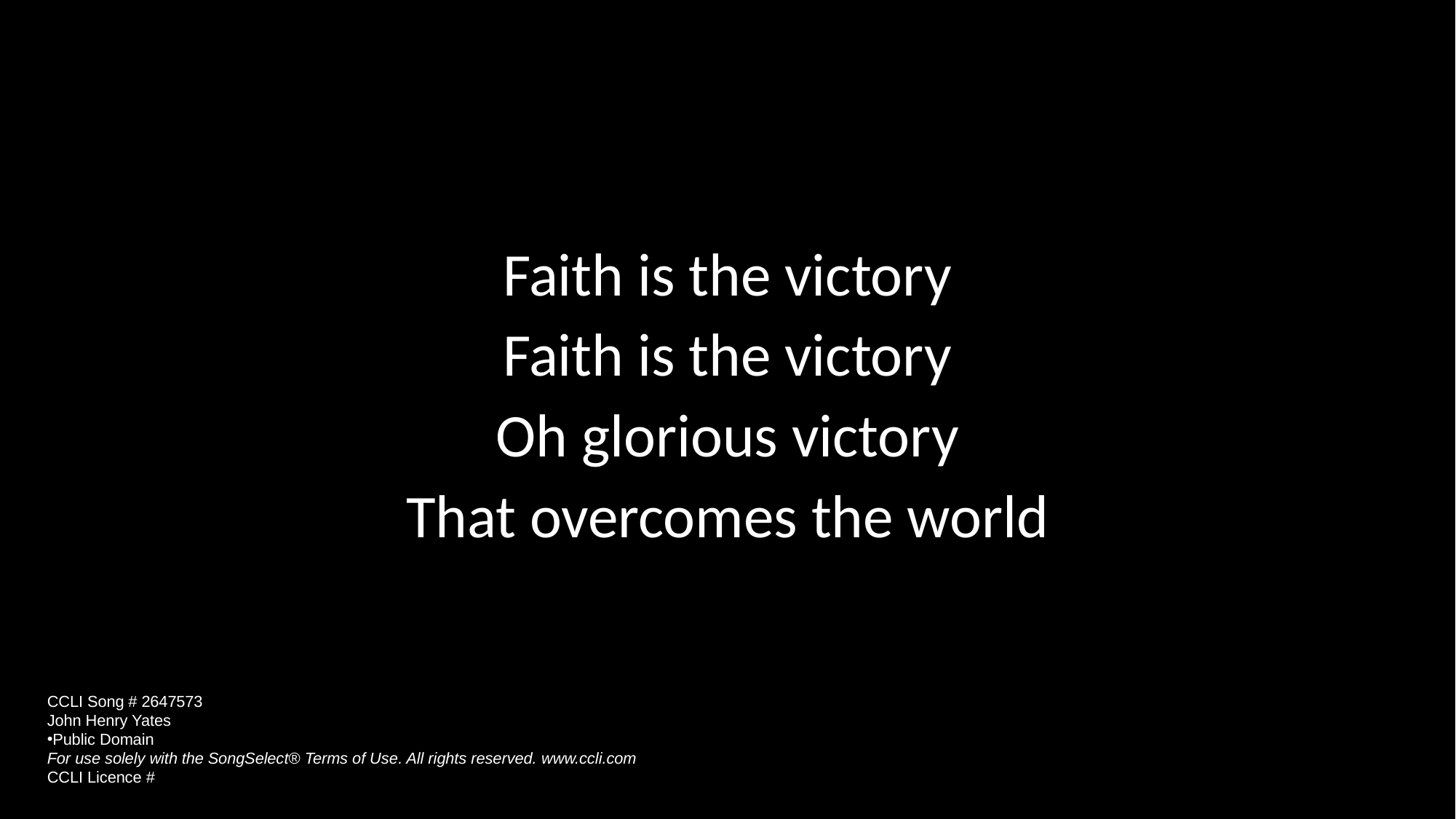

Faith is the victory
Faith is the victory
Oh glorious victory
That overcomes the world
CCLI Song # 2647573
John Henry Yates
Public Domain
For use solely with the SongSelect® Terms of Use. All rights reserved. www.ccli.com
CCLI Licence #